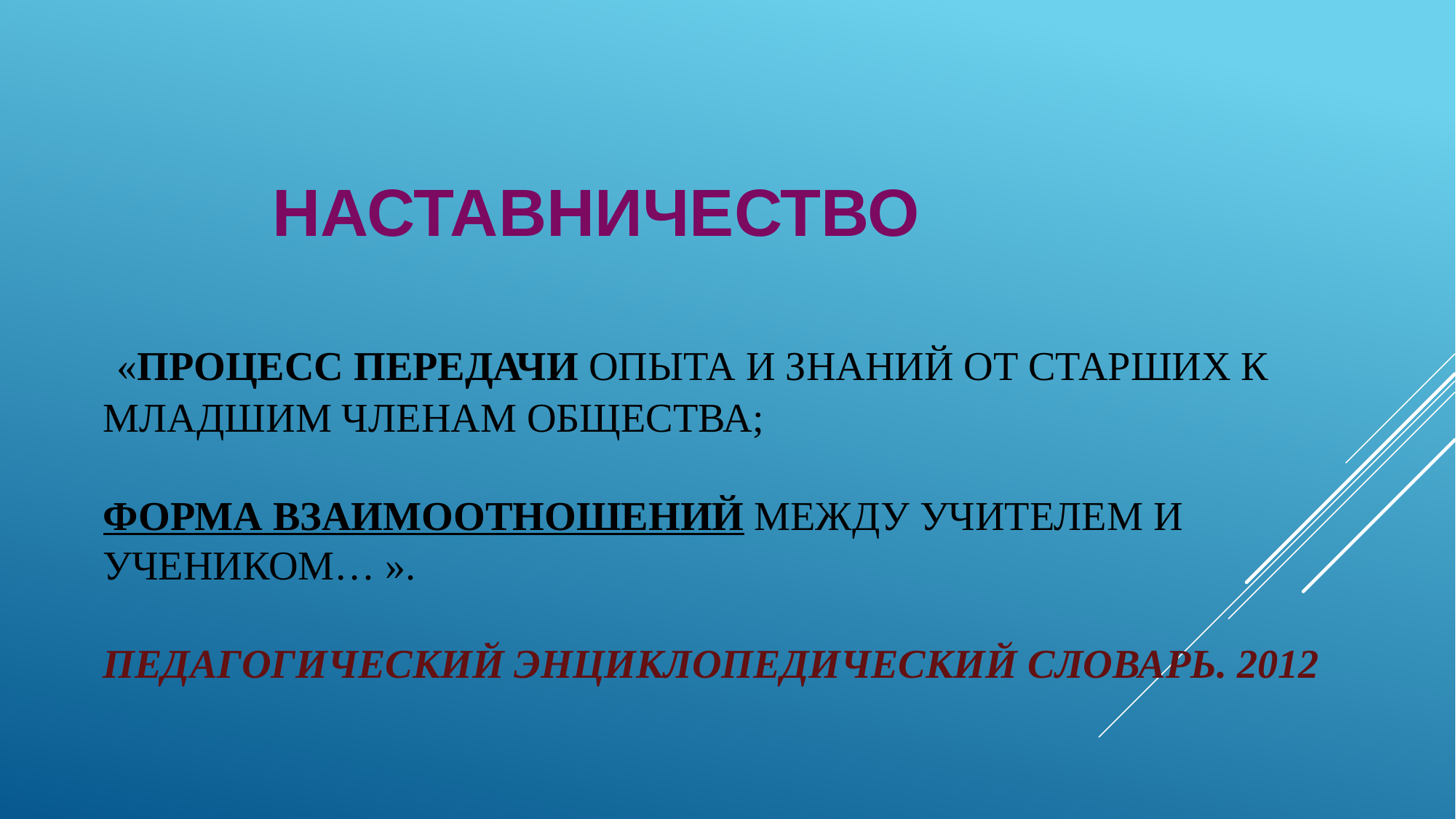

НАСТАВНИЧЕСТВО
# «Процесс передачи опыта и знаний от старших к младшим членам общества; форма взаимоотношений между учителем и учеником… ».  Педагогический энциклопедический словарь. 2012